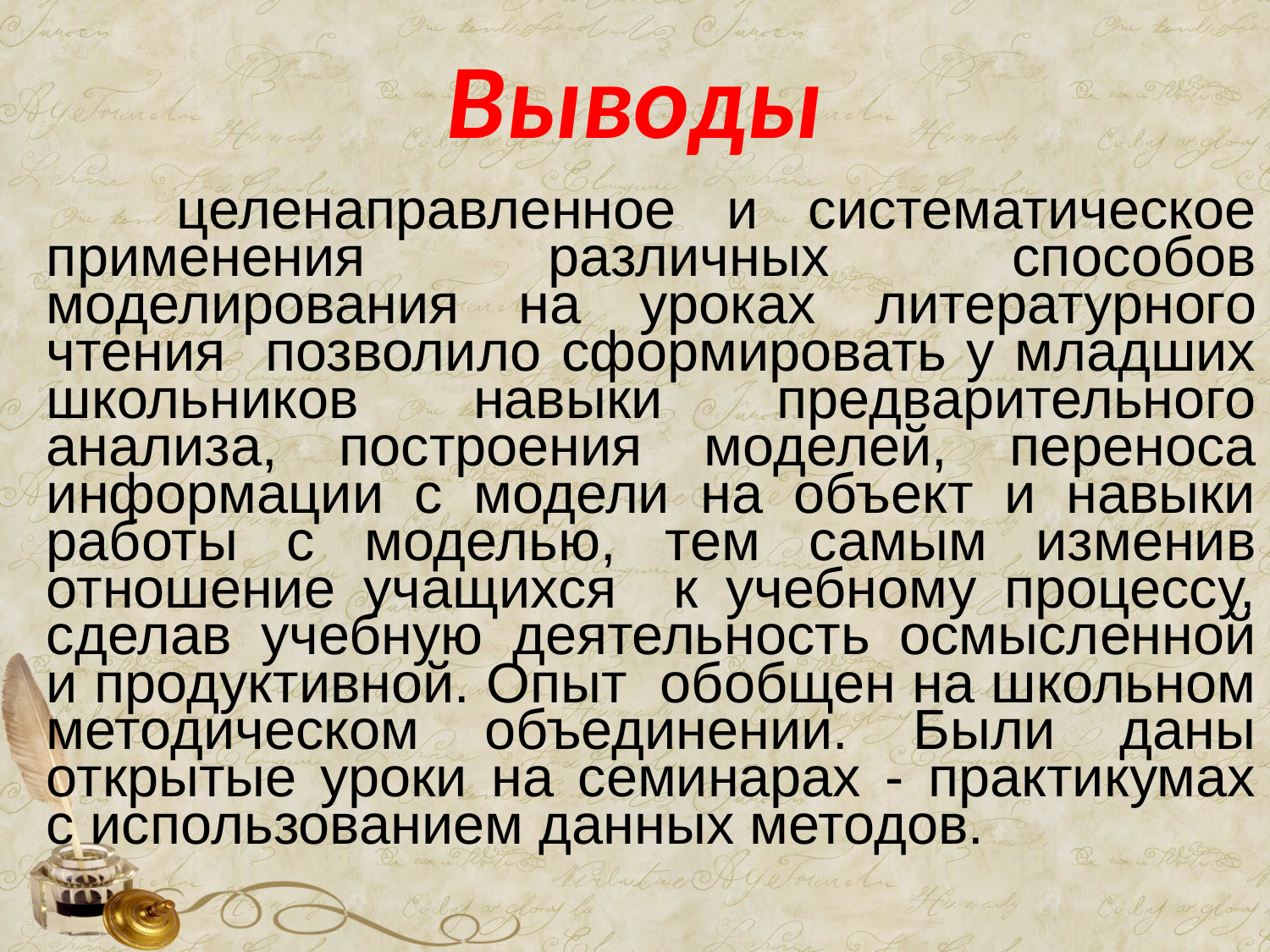

# Выводы
   целенаправленное и систематическое применения различных способов моделирования на уроках литературного чтения  позволило сформировать у младших школьников навыки предварительного анализа, построения моделей, переноса информации с модели на объект и навыки работы с моделью, тем самым изменив отношение учащихся  к учебному процессу, сделав учебную деятельность осмысленной и продуктивной. Опыт  обобщен на школьном методическом объединении. Были даны открытые уроки на семинарах - практикумах с использованием данных методов.